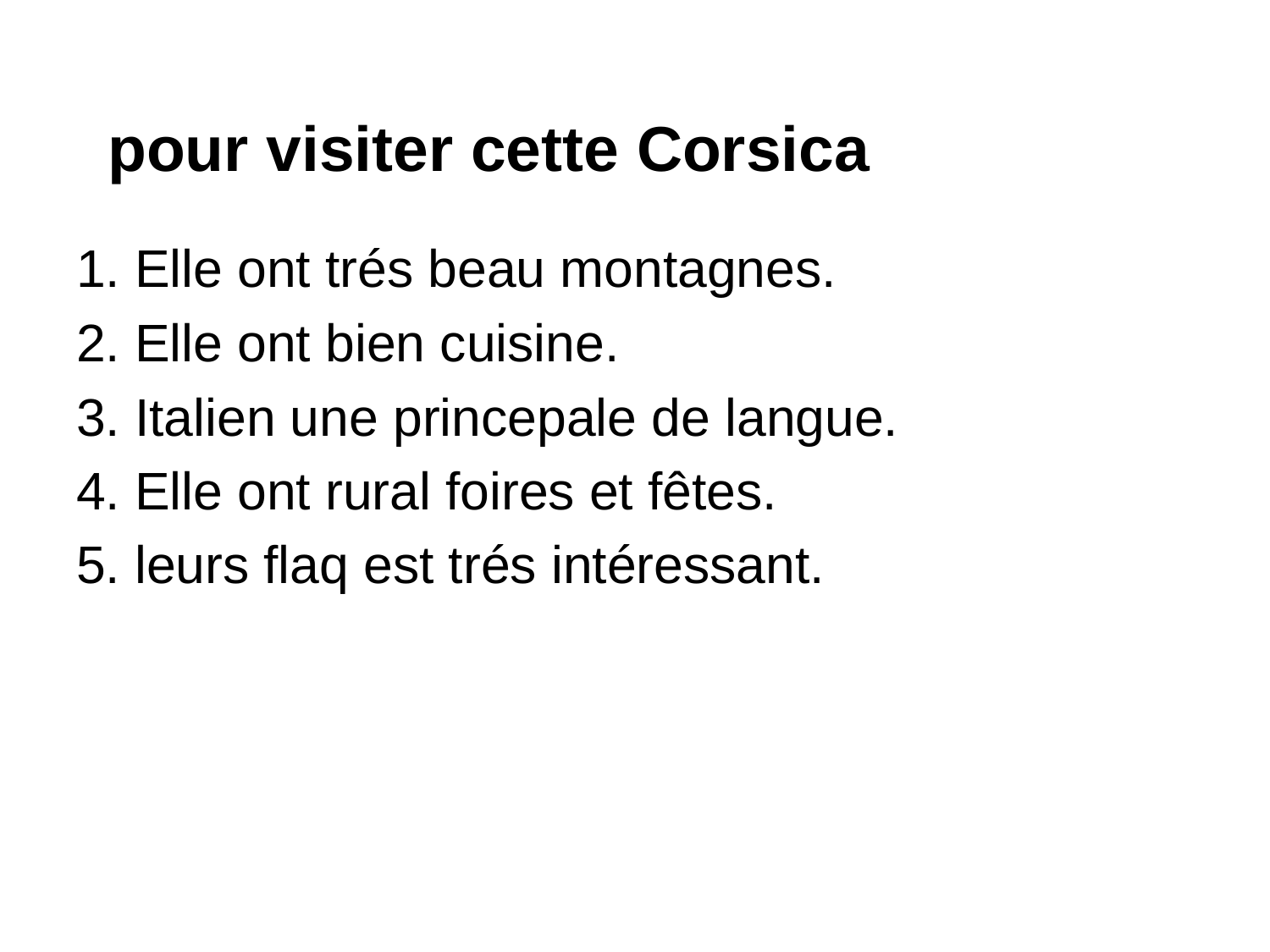

# pour visiter cette Corsica
1. Elle ont trés beau montagnes.
2. Elle ont bien cuisine.
3. Italien une princepale de langue.
4. Elle ont rural foires et fêtes.
5. leurs flaq est trés intéressant.